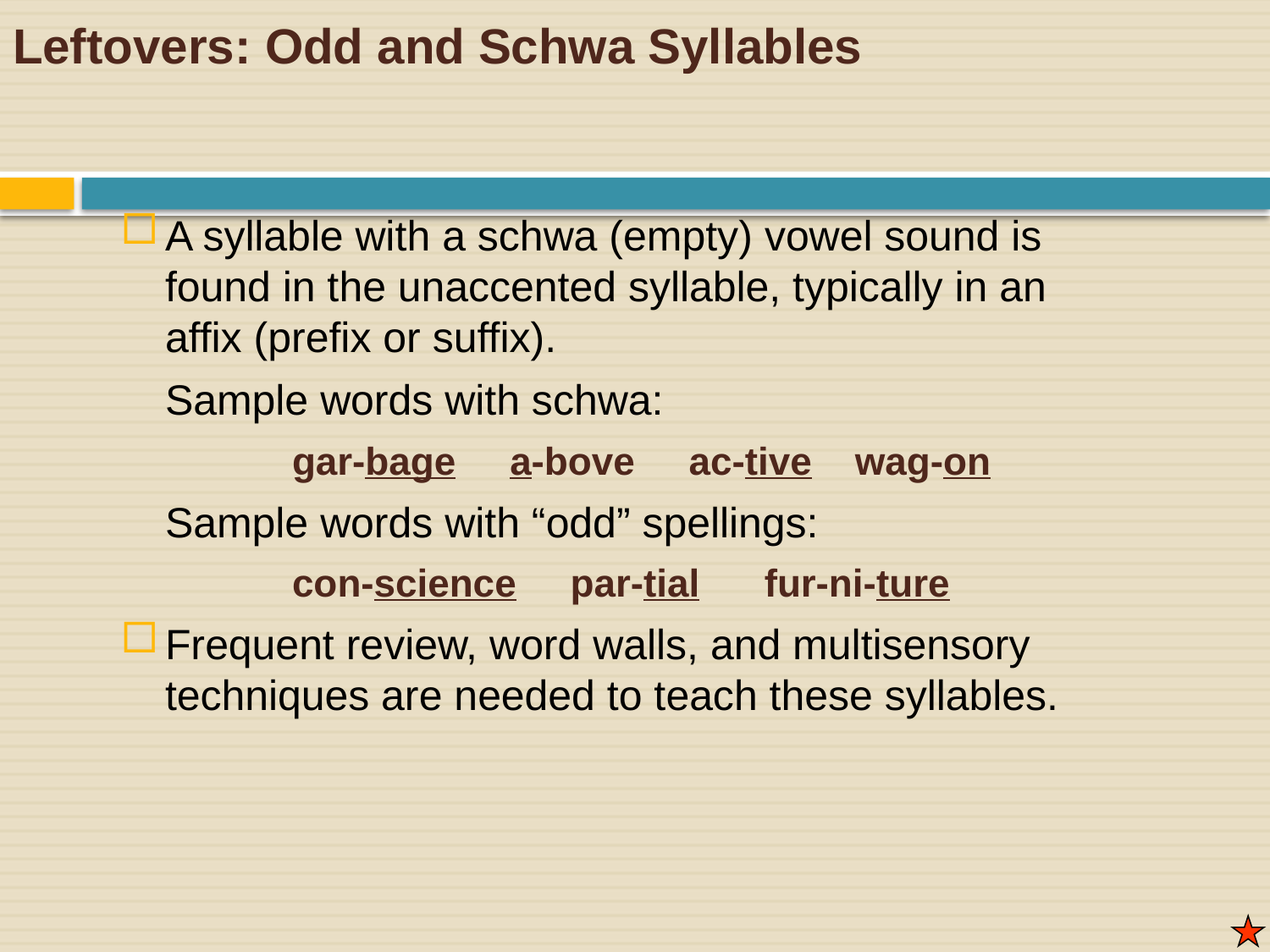

# Leftovers: Odd and Schwa Syllables
A syllable with a schwa (empty) vowel sound is found in the unaccented syllable, typically in an affix (prefix or suffix).
	Sample words with schwa:
		gar-bage     a-bove     ac-tive    wag-on
	Sample words with “odd” spellings:
	 	con-science     par-tial      fur-ni-ture
Frequent review, word walls, and multisensory techniques are needed to teach these syllables.